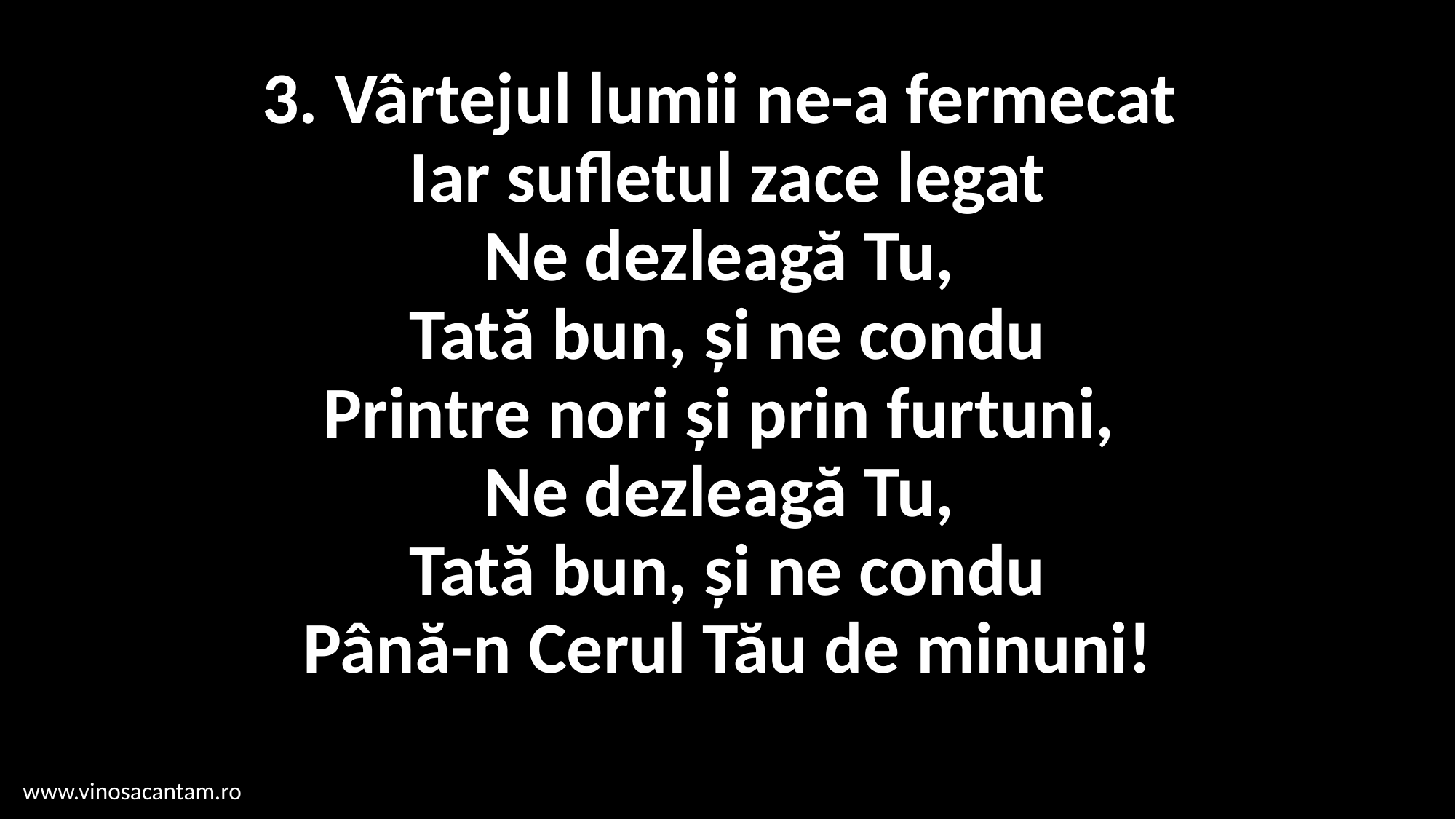

# 3. Vârtejul lumii ne-a fermecat Iar sufletul zace legat Ne dezleagă Tu, Tată bun, și ne condu Printre nori și prin furtuni, Ne dezleagă Tu, Tată bun, și ne condu Până-n Cerul Tău de minuni!
www.vinosacantam.ro